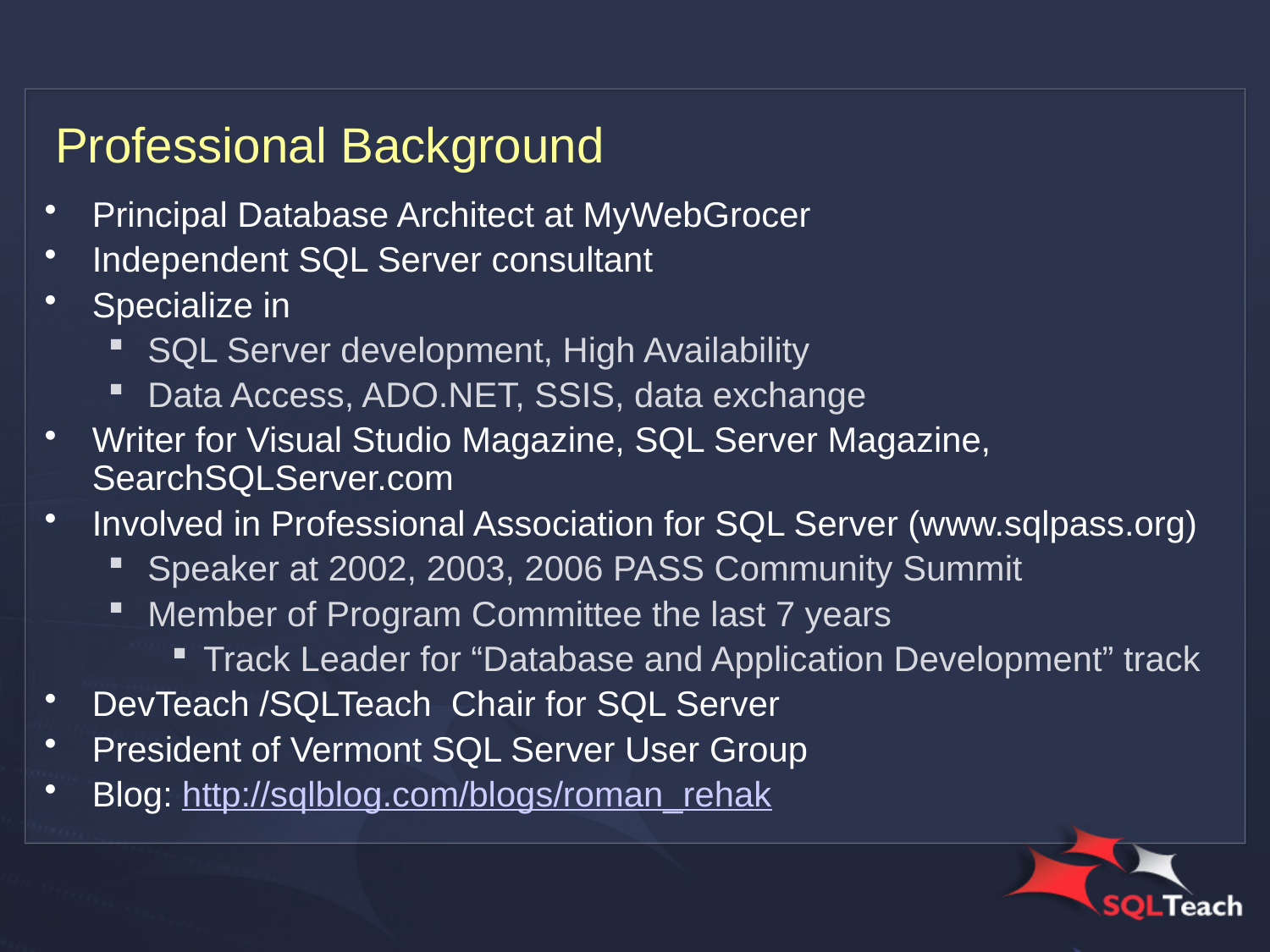

# Professional Background
Principal Database Architect at MyWebGrocer
Independent SQL Server consultant
Specialize in
SQL Server development, High Availability
Data Access, ADO.NET, SSIS, data exchange
Writer for Visual Studio Magazine, SQL Server Magazine, SearchSQLServer.com
Involved in Professional Association for SQL Server (www.sqlpass.org)
Speaker at 2002, 2003, 2006 PASS Community Summit
Member of Program Committee the last 7 years
Track Leader for “Database and Application Development” track
DevTeach /SQLTeach  Chair for SQL Server
President of Vermont SQL Server User Group
Blog: http://sqlblog.com/blogs/roman_rehak